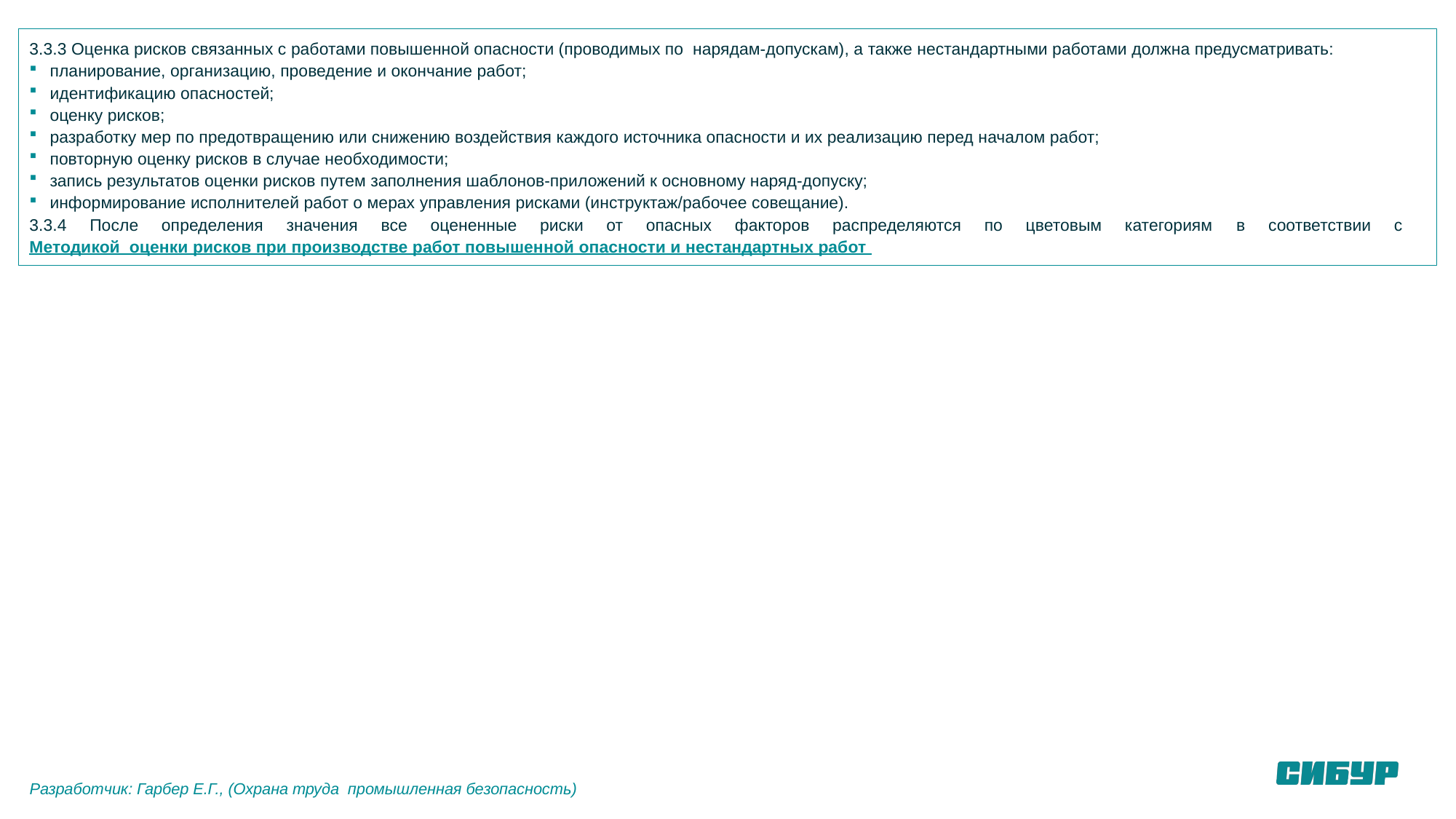

3.3.3 Оценка рисков связанных с работами повышенной опасности (проводимых по  нарядам-допускам), а также нестандартными работами должна предусматривать:
планирование, организацию, проведение и окончание работ;
идентификацию опасностей;
оценку рисков;
разработку мер по предотвращению или снижению воздействия каждого источника опасности и их реализацию перед началом работ;
повторную оценку рисков в случае необходимости;
запись результатов оценки рисков путем заполнения шаблонов-приложений к основному наряд-допуску;
информирование исполнителей работ о мерах управления рисками (инструктаж/рабочее совещание).
3.3.4 После определения значения все оцененные риски от опасных факторов распределяются по цветовым категориям в соответствии с  Методикой  оценки рисков при производстве работ повышенной опасности и нестандартных работ
Разработчик: Гарбер Е.Г., (Охрана труда  промышленная безопасность)